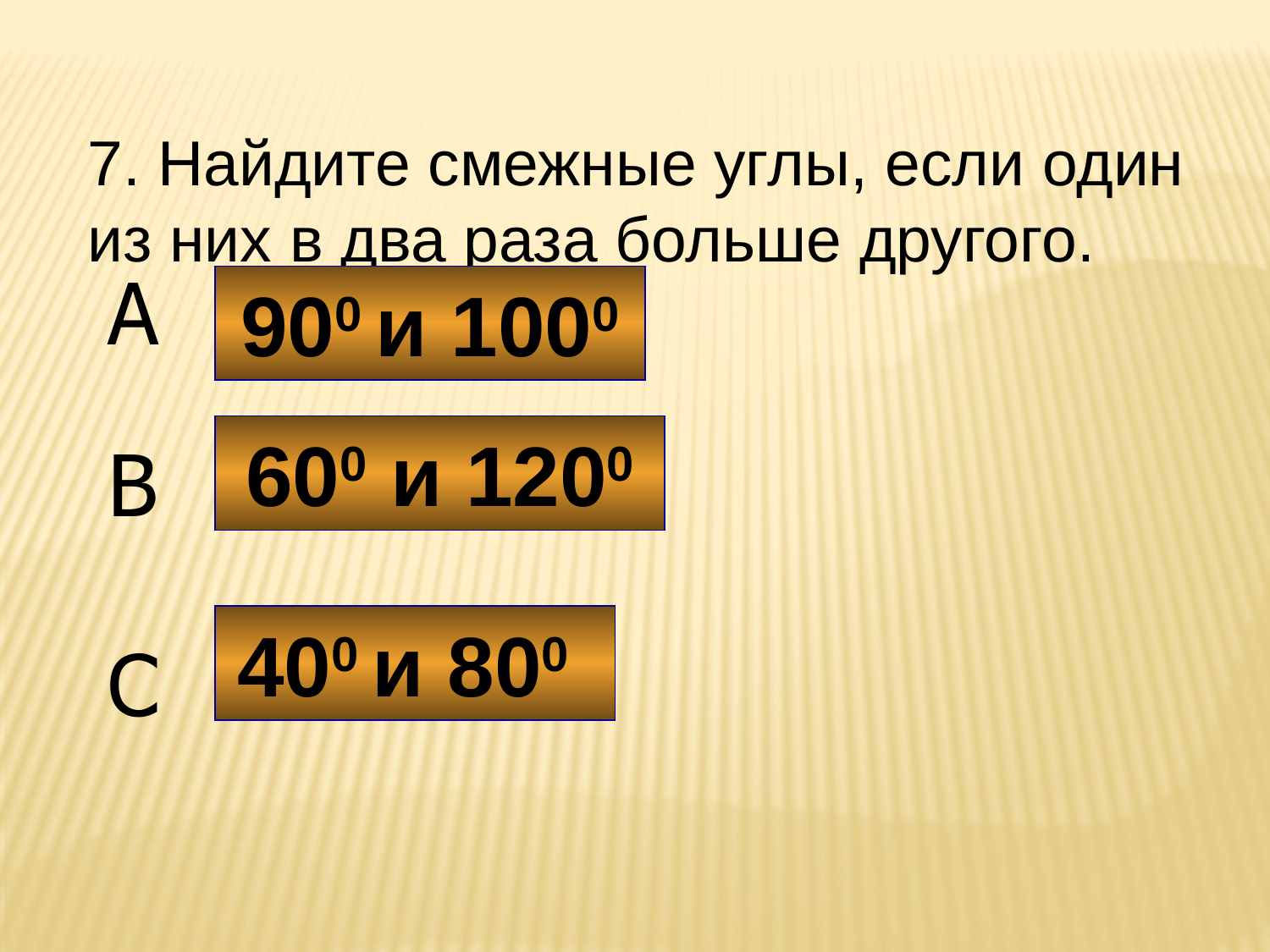

7. Найдите смежные углы, если один из них в два раза больше другого.
A
900 и 1000
600 и 1200
B
400 и 800
C